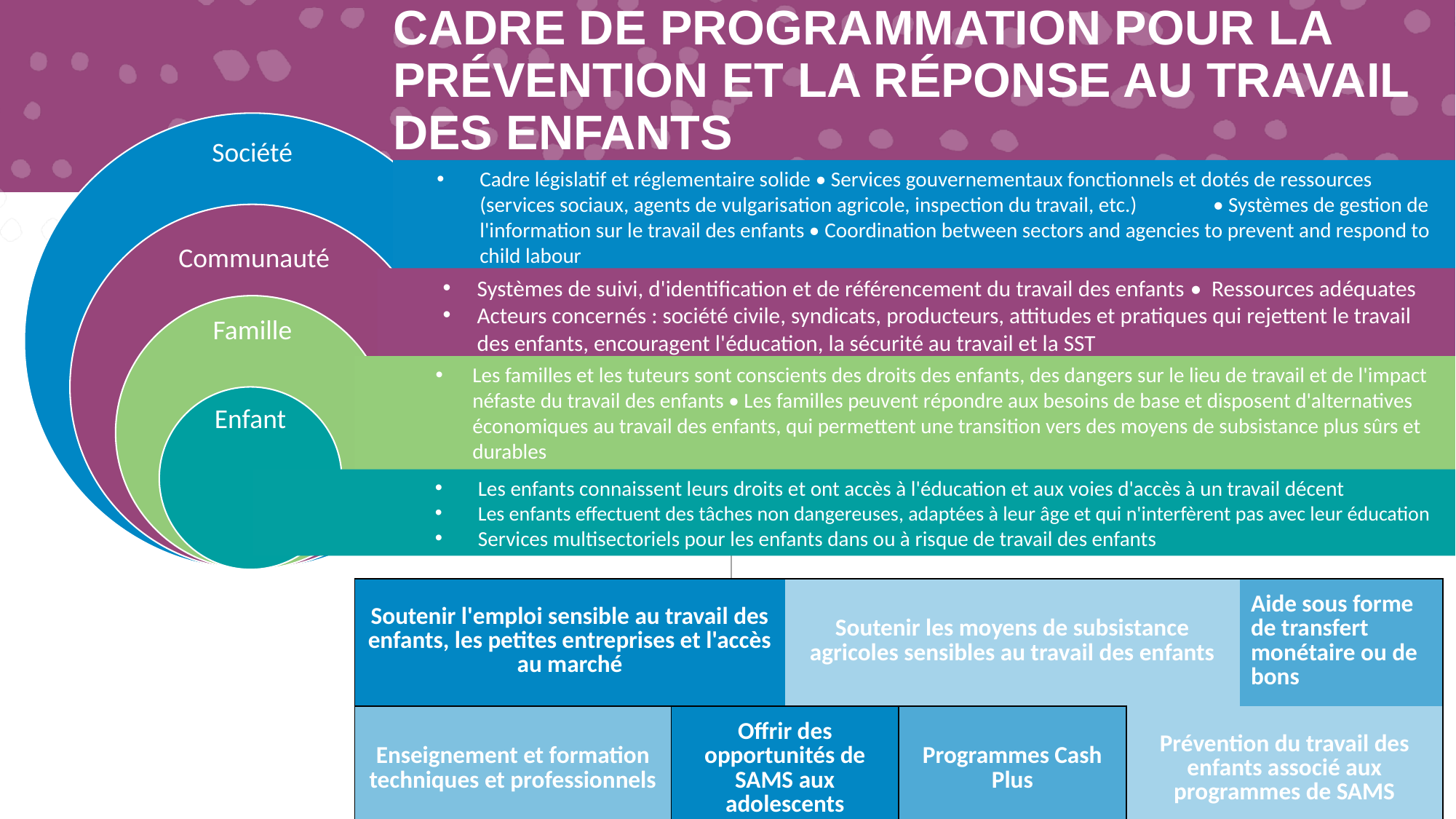

CADRE DE PROGRAMMATION POUR LA PRÉVENTION ET LA RÉPONSE AU TRAVAIL DES ENFANTS

Société

Famille

Enfant

Cadre législatif et réglementaire solide • Services gouvernementaux fonctionnels et dotés de ressources (services sociaux, agents de vulgarisation agricole, inspection du travail, etc.)                • Systèmes de gestion de l'information sur le travail des enfants • Coordination between sectors and agencies to prevent and respond to child labour

Communauté
Systèmes de suivi, d'identification et de référencement du travail des enfants •  Ressources adéquates
Acteurs concernés : société civile, syndicats, producteurs, attitudes et pratiques qui rejettent le travail des enfants, encouragent l'éducation, la sécurité au travail et la SST

Les familles et les tuteurs sont conscients des droits des enfants, des dangers sur le lieu de travail et de l'impact néfaste du travail des enfants • Les familles peuvent répondre aux besoins de base et disposent d'alternatives économiques au travail des enfants, qui permettent une transition vers des moyens de subsistance plus sûrs et durables

Les enfants connaissent leurs droits et ont accès à l'éducation et aux voies d'accès à un travail décent
Les enfants effectuent des tâches non dangereuses, adaptées à leur âge et qui n'interfèrent pas avec leur éducation
Services multisectoriels pour les enfants dans ou à risque de travail des enfants
| Soutenir l'emploi sensible au travail des enfants, les petites entreprises et l'accès au marché |  | Soutenir les moyens de subsistance agricoles sensibles au travail des enfants |  |  | Aide sous forme de transfert monétaire ou de bons |
| --- | --- | --- | --- | --- | --- |
| Enseignement et formation techniques et professionnels | Offrir des opportunités de SAMS aux adolescents |  | Programmes Cash Plus | Prévention du travail des enfants associé aux programmes de SAMS |  |